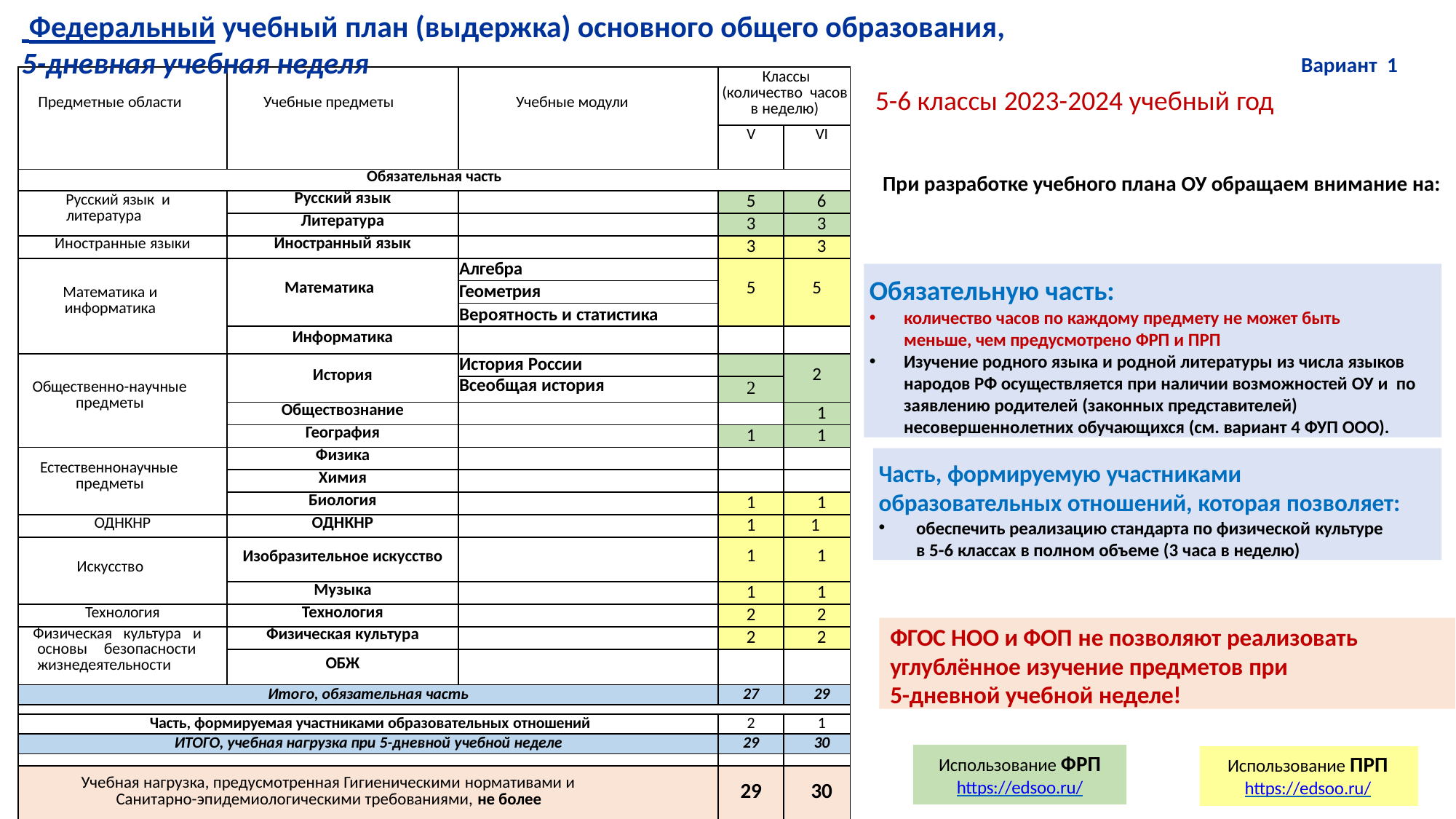

# Федеральный учебный план (выдержка) основного общего образования, 5-дневная учебная неделя
Вариант  1
5-6 классы 2023-2024 учебный год

При разработке учебного плана ОУ обращаем внимание на:
| Предметные области | Учебные предметы | Учебные модули | Классы (количество часов в неделю) |  |
| --- | --- | --- | --- | --- |
|  |  |  | V | VI |
| Обязательная часть |  |  |  |  |
| Русский язык и литература | Русский язык |  | 5 | 6 |
|  | Литература |  | 3 | 3 |
| Иностранные языки | Иностранный язык |  | 3 | 3 |
| Математика и информатика | Математика | Алгебра | 5 | 5 |
|  |  | Геометрия |  |  |
|  |  | Вероятность и статистика |  |  |
|  | Информатика |  |  |  |
| Общественно-научные предметы | История | История России |  | 2 |
|  |  | Всеобщая история | 2 |  |
|  | Обществознание |  |  | 1 |
|  | География |  | 1 | 1 |
| Естественнонаучные предметы | Физика |  |  |  |
|  | Химия |  |  |  |
|  | Биология |  | 1 | 1 |
| ОДНКНР | ОДНКНР |  | 1 | 1 |
| Искусство | Изобразительное искусство |  | 1 | 1 |
|  | Музыка |  | 1 | 1 |
| Технология | Технология |  | 2 | 2 |
| Физическая культура и основы безопасности жизнедеятельности | Физическая культура |  | 2 | 2 |
|  | ОБЖ |  |  |  |
| Итого, обязательная часть |  |  | 27 | 29 |
|  |  |  |  |  |
| Часть, формируемая участниками образовательных отношений |  |  | 2 | 1 |
| ИТОГО, учебная нагрузка при 5-дневной учебной неделе |  |  | 29 | 30 |
|  |  |  |  |  |
| Учебная нагрузка, предусмотренная Гигиеническими нормативами и Санитарно-эпидемиологическими требованиями, не более |  |  | 29 | 30 |
Обязательную часть:
количество часов по каждому предмету не может быть  меньше, чем предусмотрено ФРП и ПРП
Изучение родного языка и родной литературы из числа языков  народов РФ осуществляется при наличии возможностей ОУ и  по заявлению родителей (законных представителей)  несовершеннолетних обучающихся (см. вариант 4 ФУП ООО).
Часть, формируемую участниками
образовательных отношений, которая позволяет:
обеспечить реализацию стандарта по физической культуре  в 5-6 классах в полном объеме (3 часа в неделю)
ФГОС НОО и ФОП не позволяют реализовать
углублённое изучение предметов при
5-дневной учебной неделе!

Использование ФРП
https://edsoo.ru/
Использование ПРП
https://edsoo.ru/